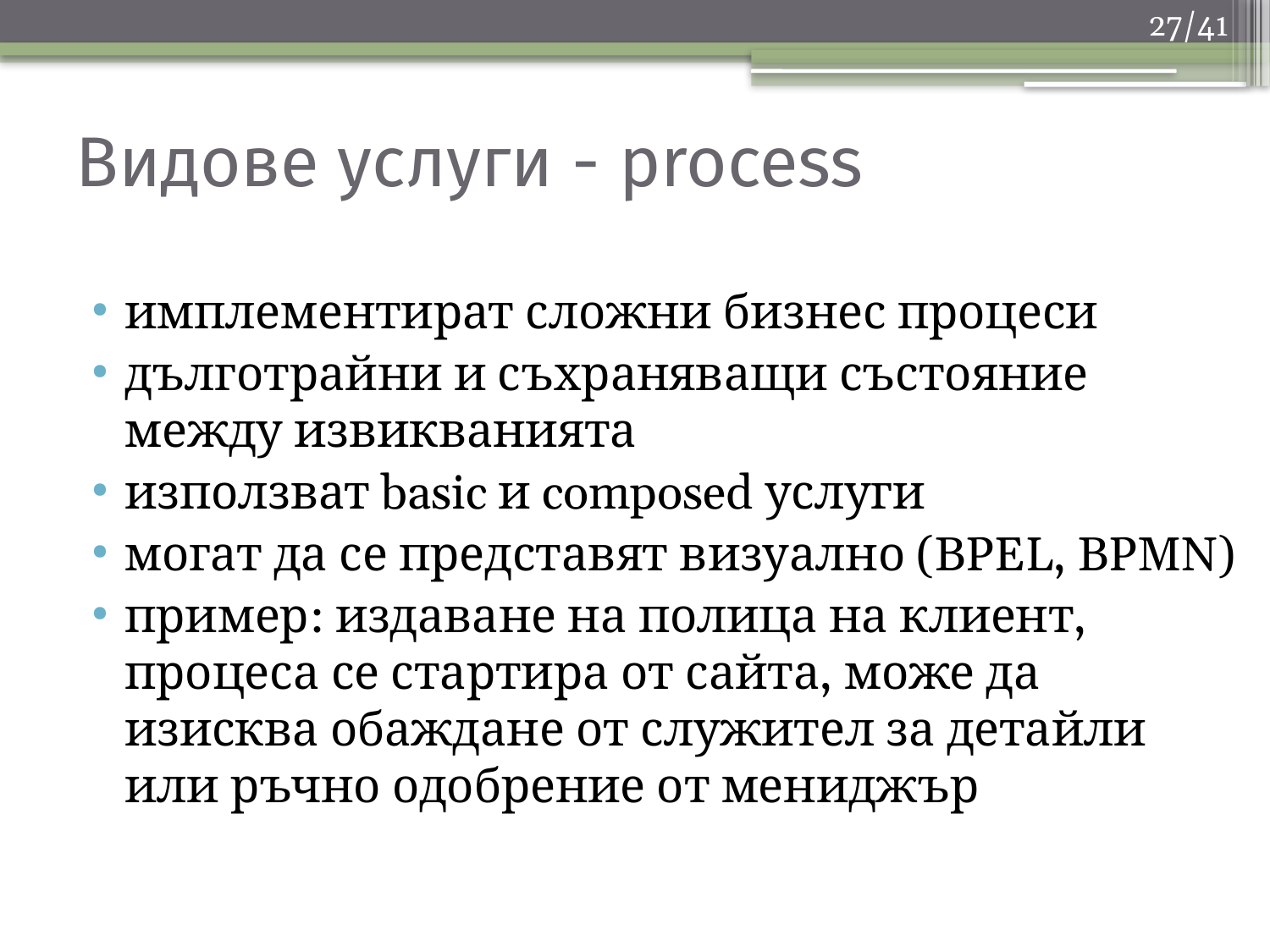

27/41
Видове услуги - process
имплементират сложни бизнес процеси
дълготрайни и съхраняващи състояние между извикванията
използват basic и composed услуги
могат да се представят визуално (BPEL, BPMN)
пример: издаване на полица на клиент, процеса се стартира от сайта, може да изисква обаждане от служител за детайли или ръчно одобрение от мениджър